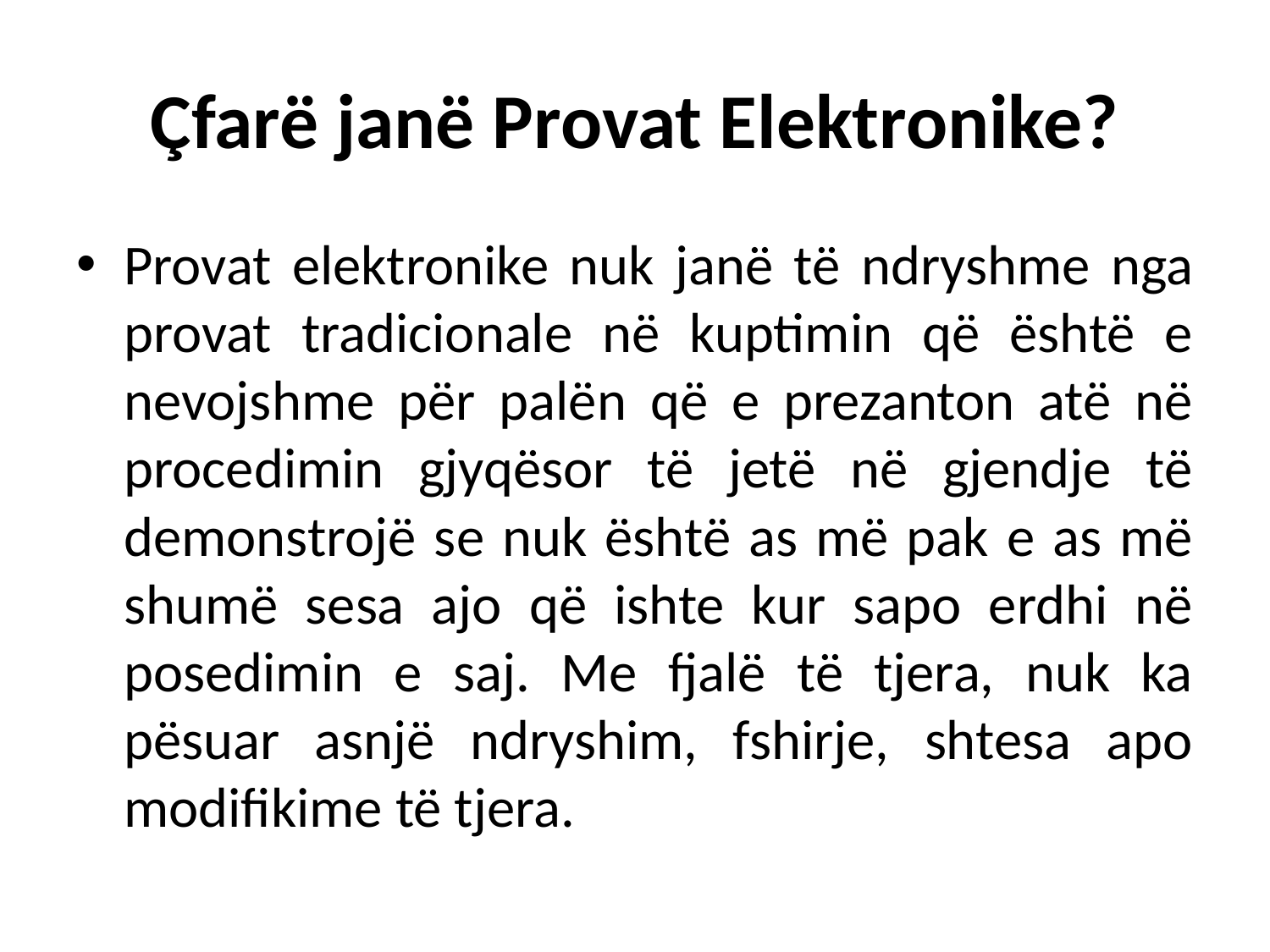

# Çfarë janë Provat Elektronike?
Provat elektronike nuk janë të ndryshme nga provat tradicionale në kuptimin që është e nevojshme për palën që e prezanton atë në procedimin gjyqësor të jetë në gjendje të demonstrojë se nuk është as më pak e as më shumë sesa ajo që ishte kur sapo erdhi në posedimin e saj. Me fjalë të tjera, nuk ka pësuar asnjë ndryshim, fshirje, shtesa apo modifikime të tjera.